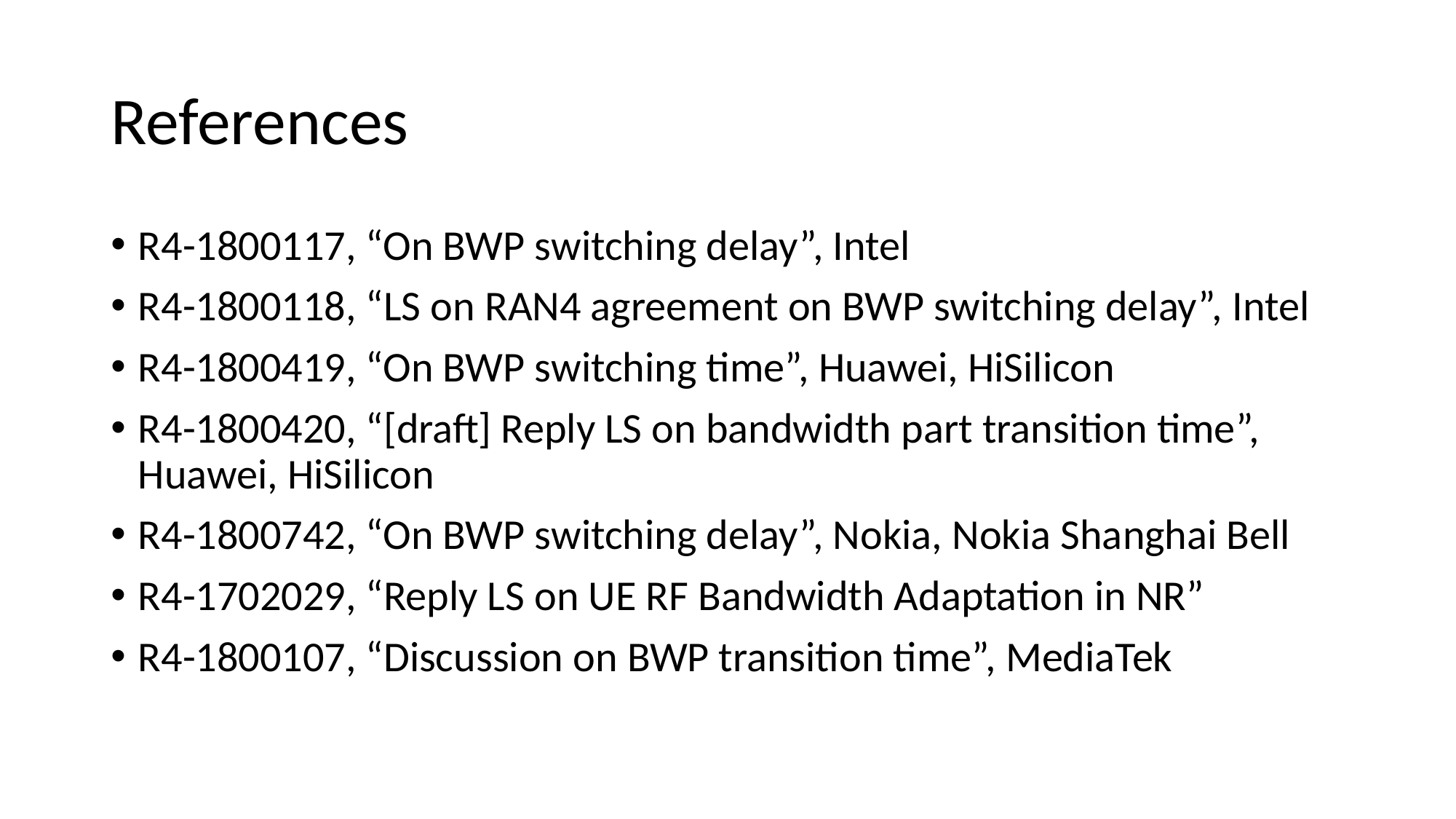

# References
R4-1800117, “On BWP switching delay”, Intel
R4-1800118, “LS on RAN4 agreement on BWP switching delay”, Intel
R4-1800419, “On BWP switching time”, Huawei, HiSilicon
R4-1800420, “[draft] Reply LS on bandwidth part transition time”, Huawei, HiSilicon
R4-1800742, “On BWP switching delay”, Nokia, Nokia Shanghai Bell
R4-1702029, “Reply LS on UE RF Bandwidth Adaptation in NR”
R4-1800107, “Discussion on BWP transition time”, MediaTek